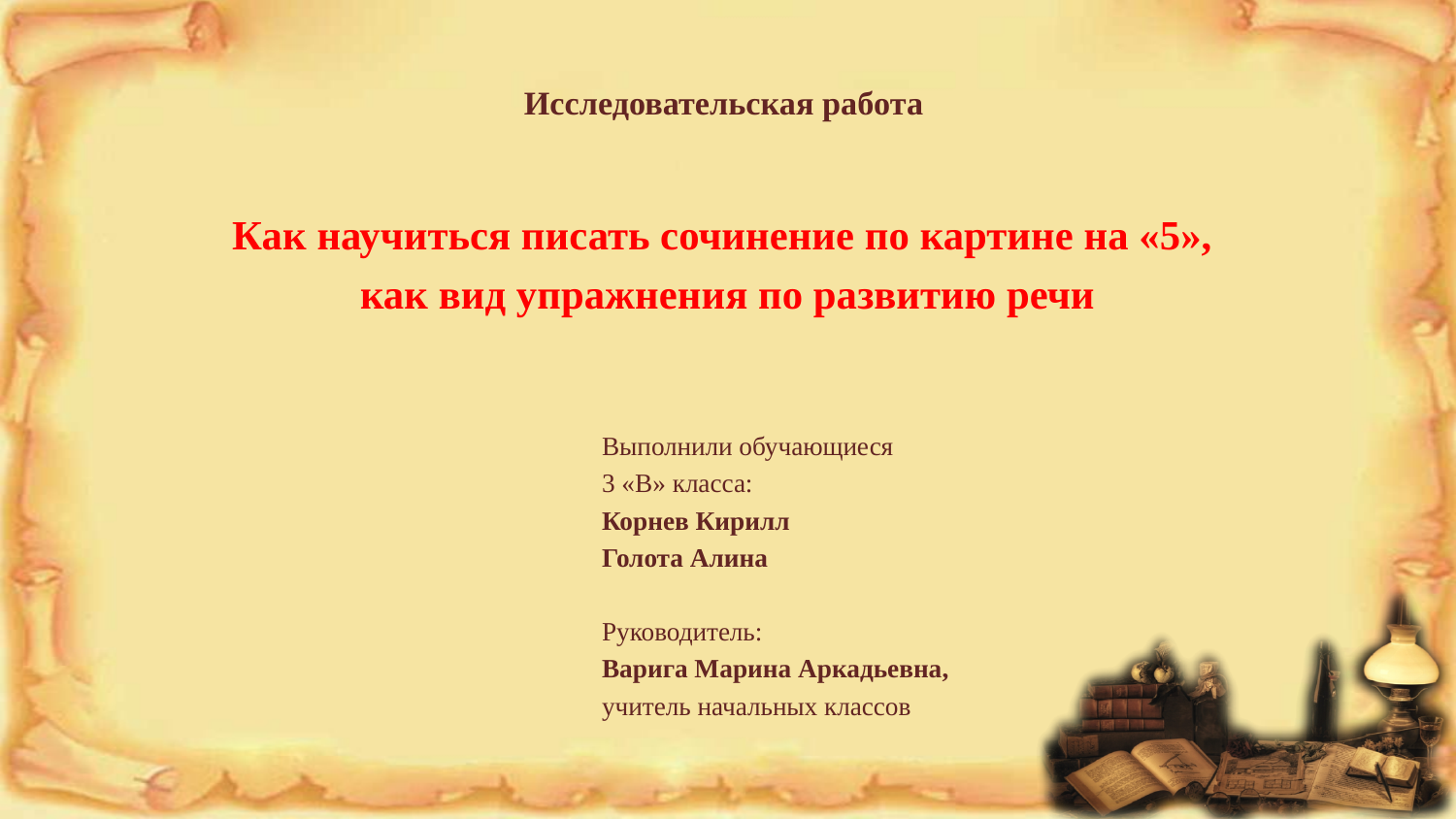

# Исследовательская работа
Как научиться писать сочинение по картине на «5»,
как вид упражнения по развитию речи

Выполнили обучающиеся
3 «В» класса:
Корнев Кирилл
Голота Алина

Руководитель:
Варига Марина Аркадьевна,
учитель начальных классов